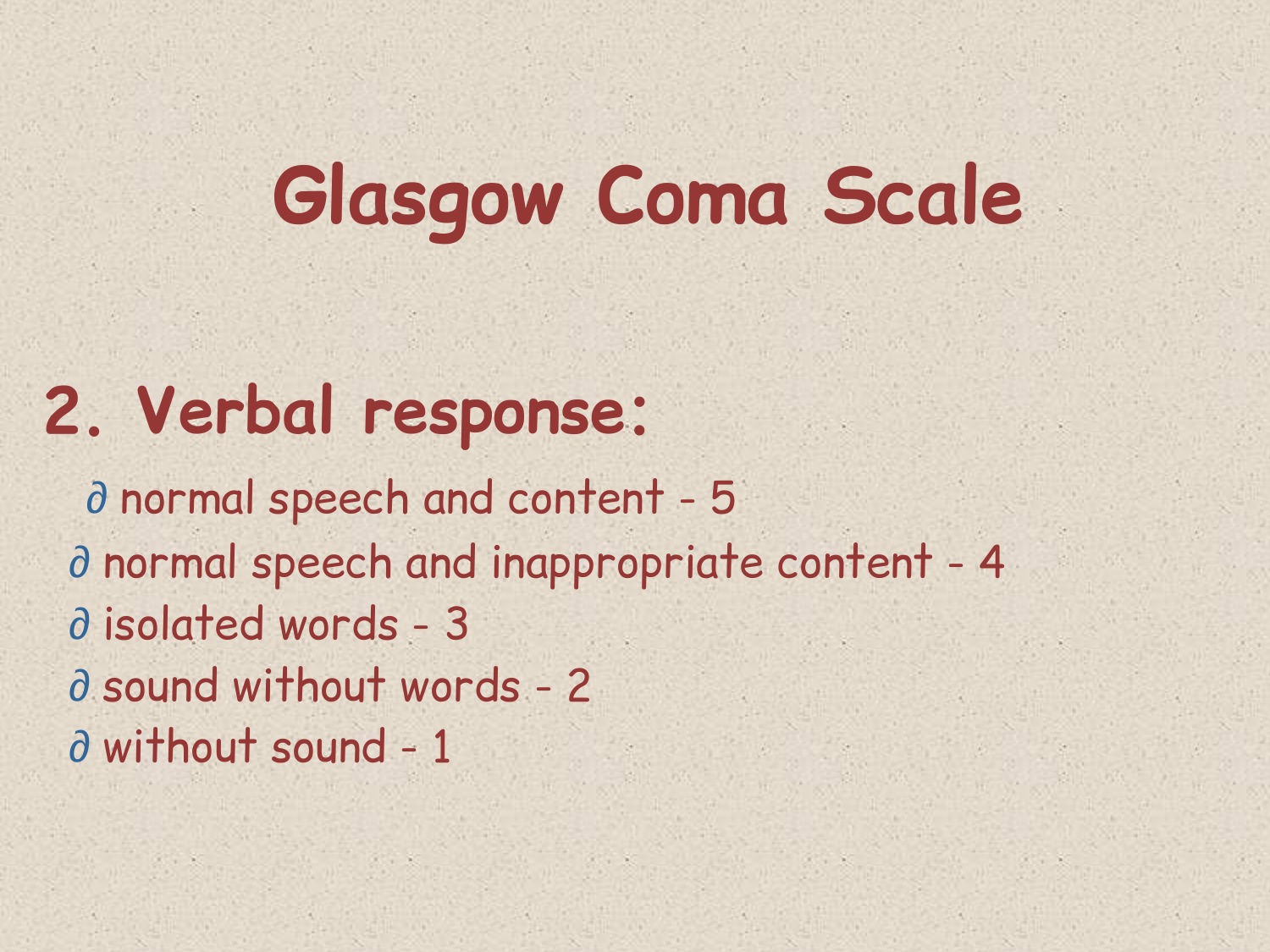

Glasgow Coma Scale

2. Verbal response:
  ∂ normal speech and content - 5
  ∂ normal speech and inappropriate content - 4
  ∂ isolated words - 3
  ∂ sound without words - 2
  ∂ without sound - 1